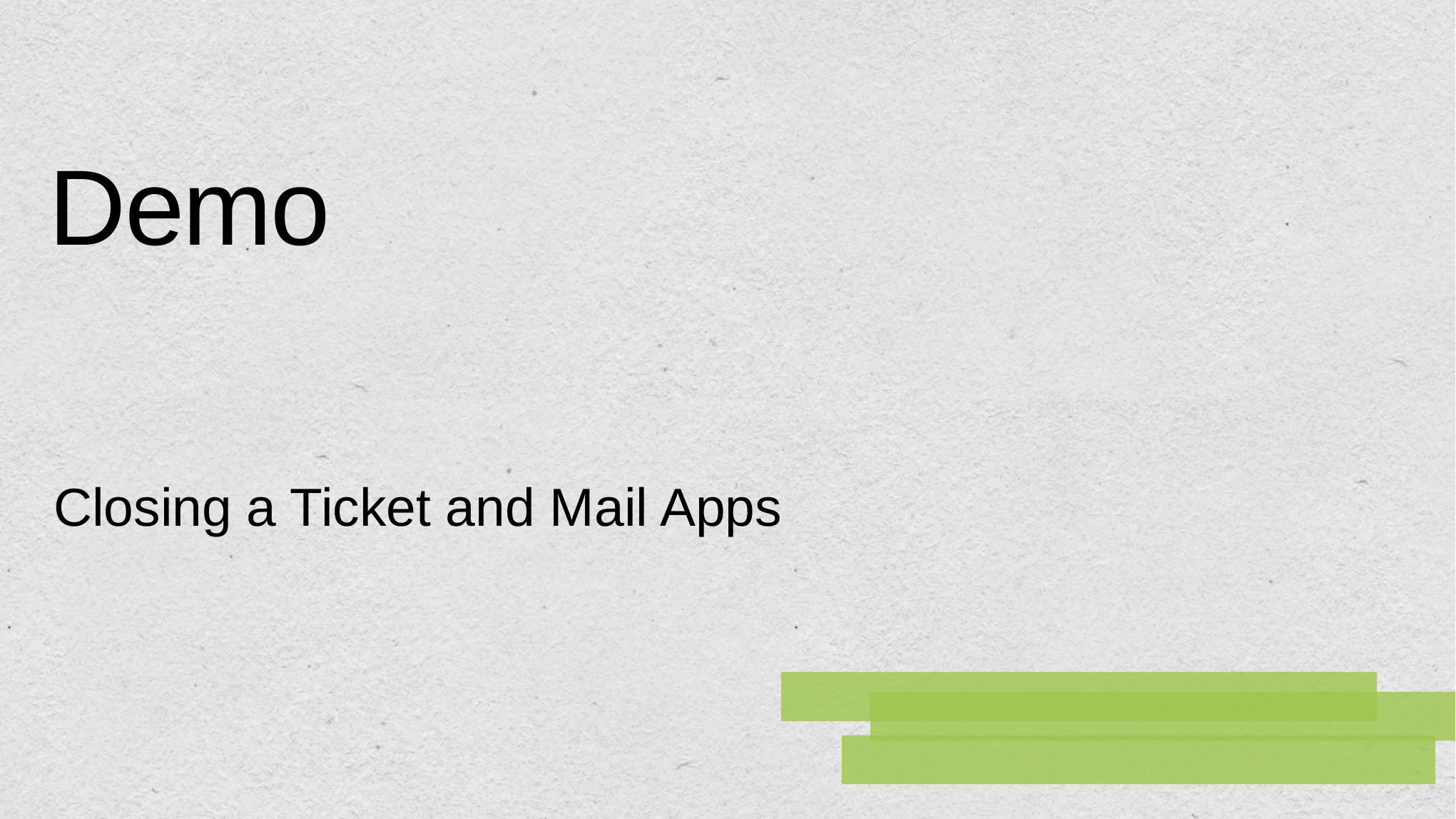

# Demo
Closing a Ticket and Mail Apps